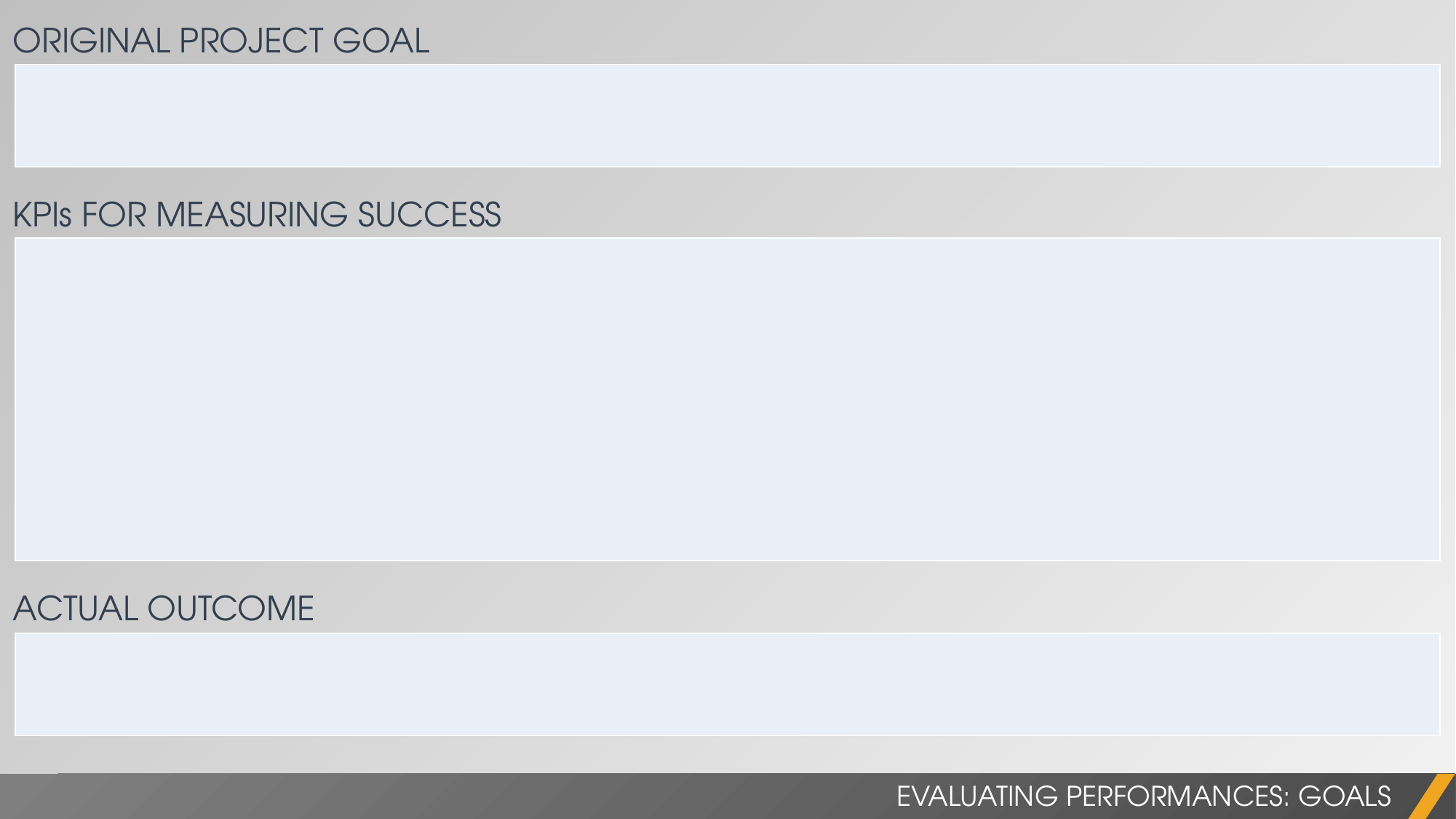

ORIGINAL PROJECT GOAL
|  |
| --- |
KPIs FOR MEASURING SUCCESS
|  |
| --- |
ACTUAL OUTCOME
|  |
| --- |
EVALUATING PERFORMANCES: GOALS